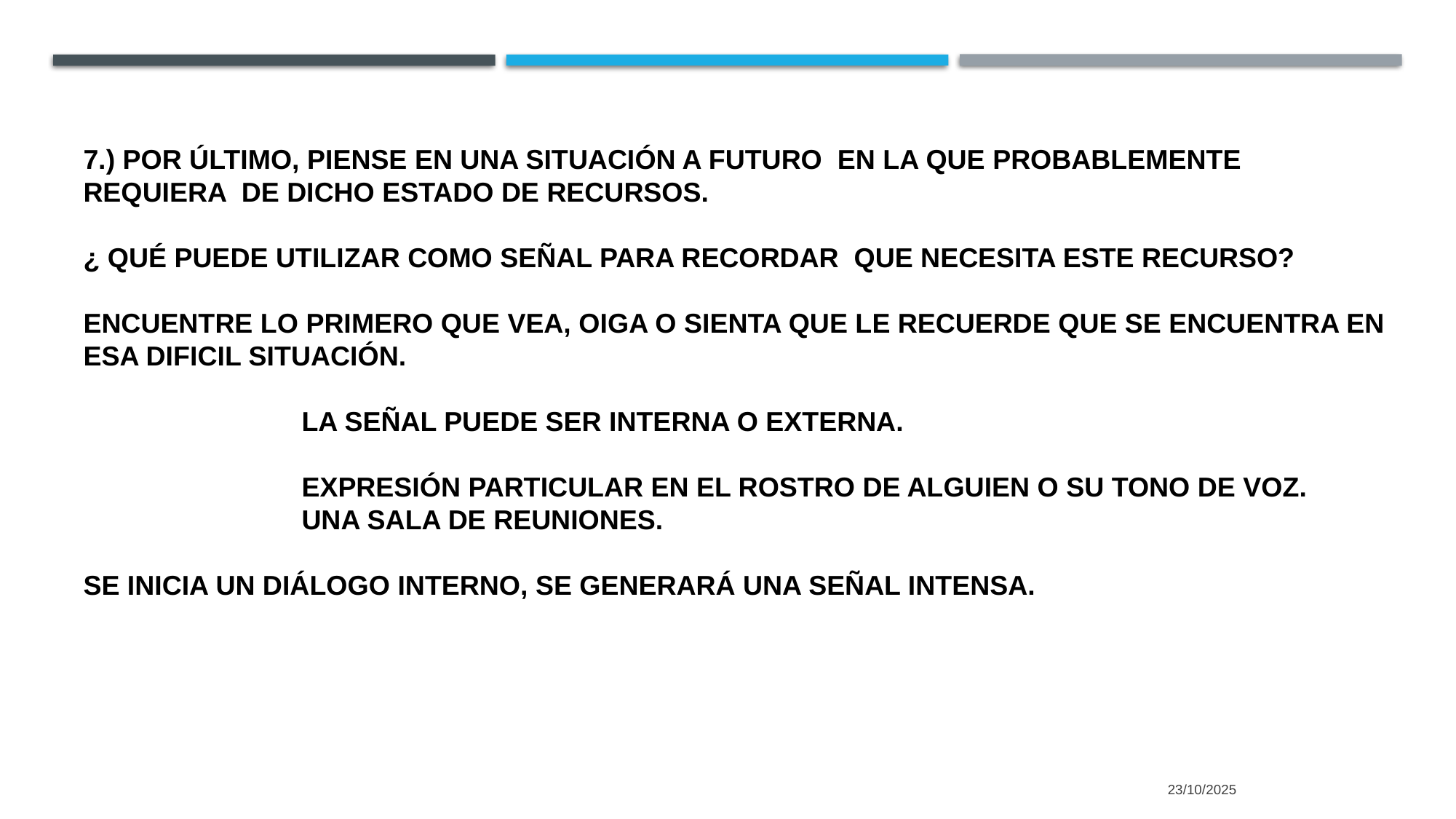

7.) POR ÚLTIMO, PIENSE EN UNA SITUACIÓN A FUTURO  EN LA QUE PROBABLEMENTE REQUIERA  DE DICHO ESTADO DE RECURSOS.

¿ QUÉ PUEDE UTILIZAR COMO SEÑAL PARA RECORDAR  QUE NECESITA ESTE RECURSO?

ENCUENTRE LO PRIMERO QUE VEA, OIGA O SIENTA QUE LE RECUERDE QUE SE ENCUENTRA EN ESA DIFICIL SITUACIÓN.

		LA SEÑAL PUEDE SER INTERNA O EXTERNA.

		EXPRESIÓN PARTICULAR EN EL ROSTRO DE ALGUIEN O SU TONO DE VOZ.
		UNA SALA DE REUNIONES.

SE INICIA UN DIÁLOGO INTERNO, SE GENERARÁ UNA SEÑAL INTENSA.
23/10/2025